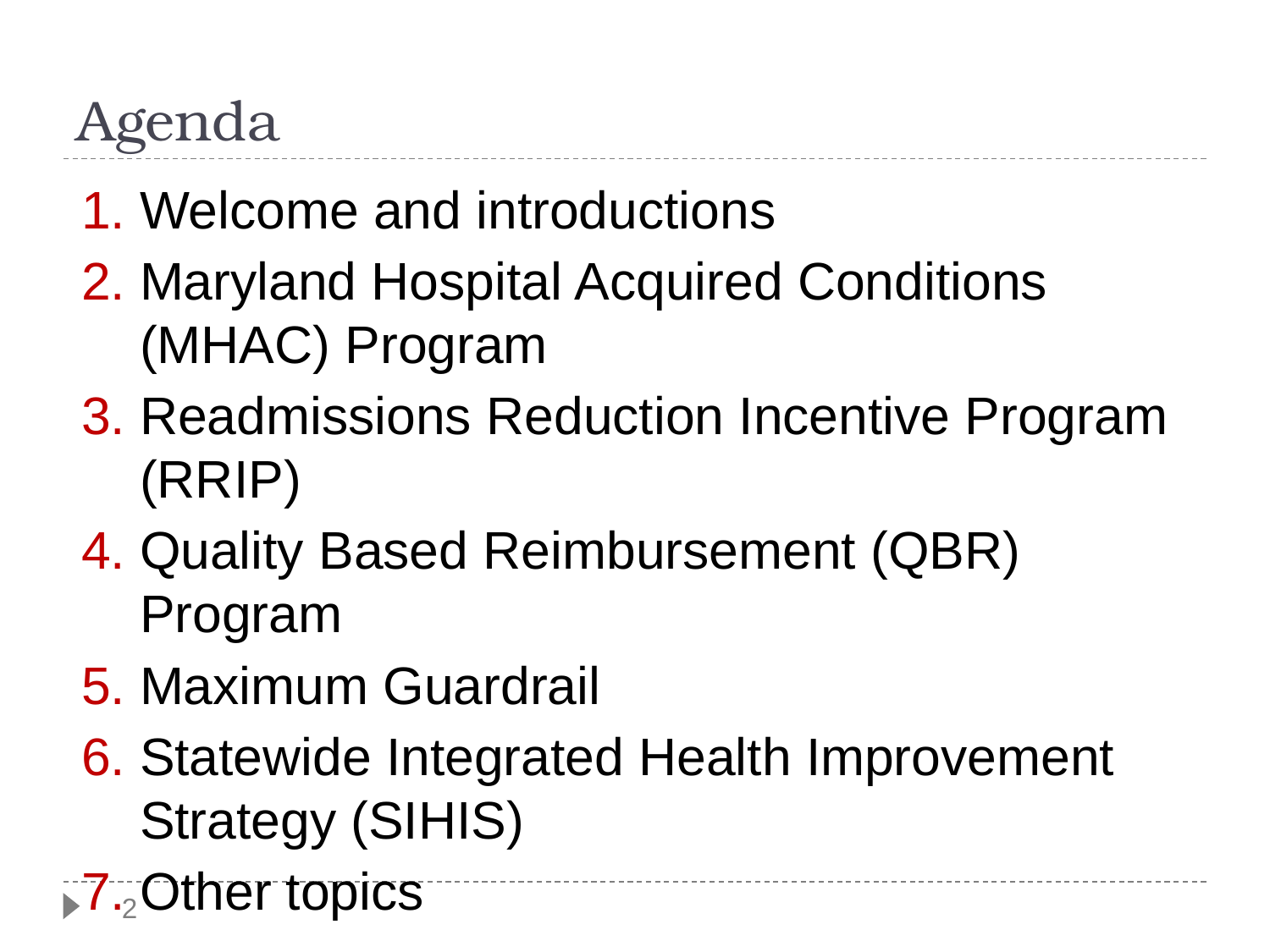

# Agenda
Welcome and introductions
Maryland Hospital Acquired Conditions (MHAC) Program
Readmissions Reduction Incentive Program (RRIP)
Quality Based Reimbursement (QBR) Program
Maximum Guardrail
Statewide Integrated Health Improvement Strategy (SIHIS)
Other topics